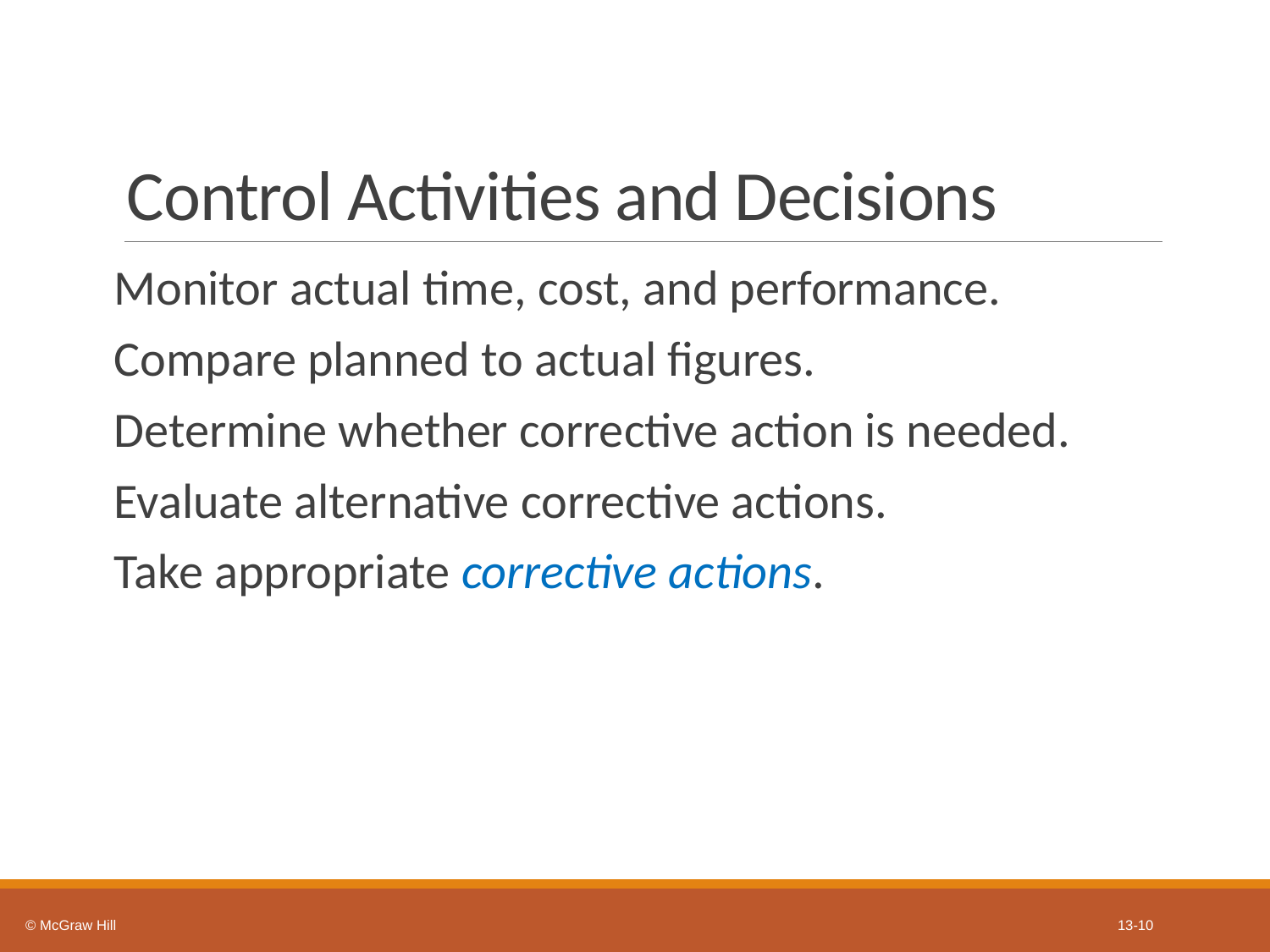

# Control Activities and Decisions
Monitor actual time, cost, and performance.
Compare planned to actual figures.
Determine whether corrective action is needed.
Evaluate alternative corrective actions.
Take appropriate corrective actions.